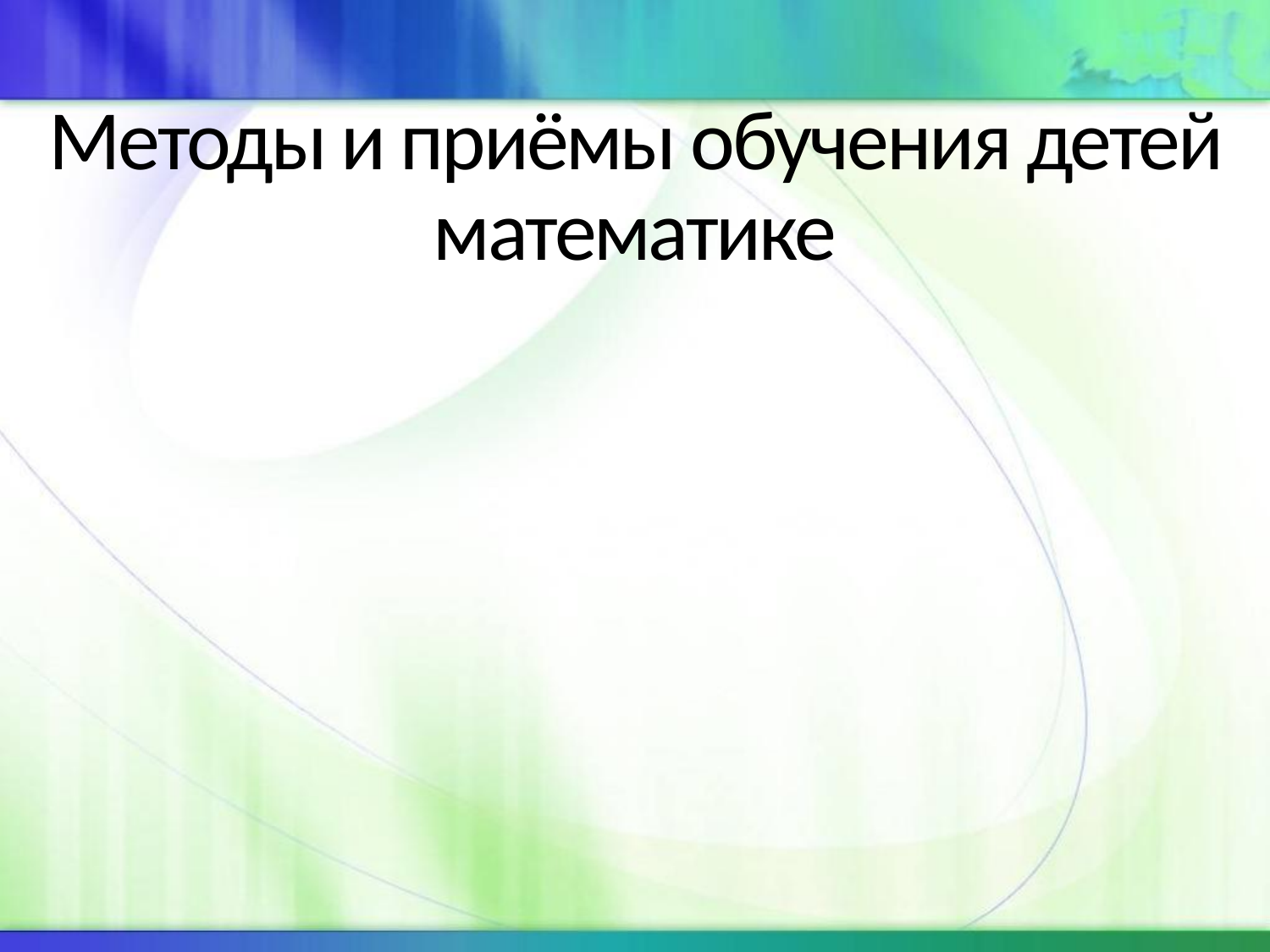

# Методы и приёмы обучения детей математике